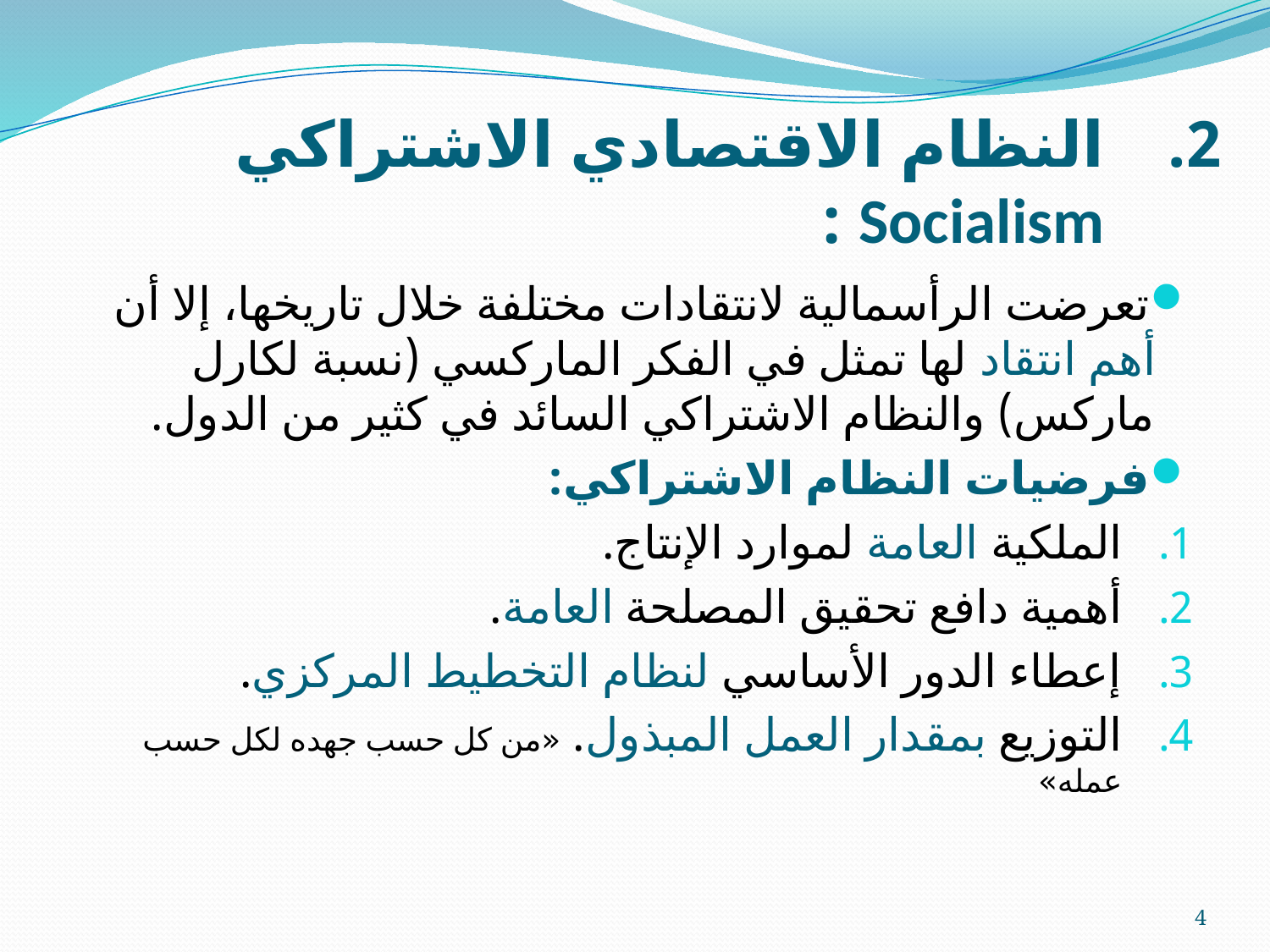

# النظام الاقتصادي الاشتراكي Socialism :
تعرضت الرأسمالية لانتقادات مختلفة خلال تاريخها، إلا أن أهم انتقاد لها تمثل في الفكر الماركسي (نسبة لكارل ماركس) والنظام الاشتراكي السائد في كثير من الدول.
فرضيات النظام الاشتراكي:
الملكية العامة لموارد الإنتاج.
أهمية دافع تحقيق المصلحة العامة.
إعطاء الدور الأساسي لنظام التخطيط المركزي.
التوزيع بمقدار العمل المبذول. «من كل حسب جهده لكل حسب عمله»

4